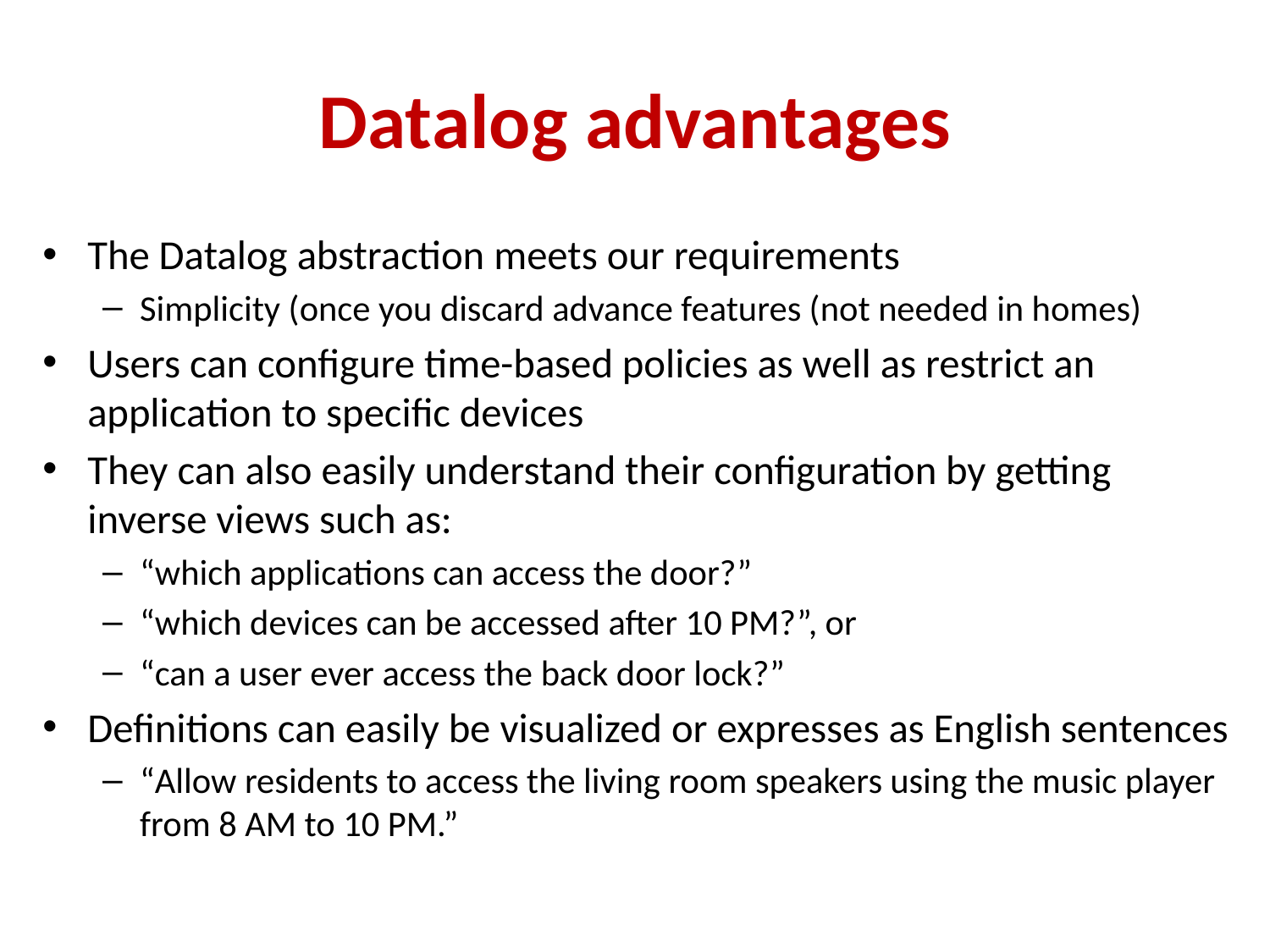

# Datalog advantages
The Datalog abstraction meets our requirements
Simplicity (once you discard advance features (not needed in homes)
Users can configure time-based policies as well as restrict an application to specific devices
They can also easily understand their configuration by getting inverse views such as:
“which applications can access the door?”
“which devices can be accessed after 10 PM?”, or
“can a user ever access the back door lock?”
Definitions can easily be visualized or expresses as English sentences
“Allow residents to access the living room speakers using the music player from 8 AM to 10 PM.”